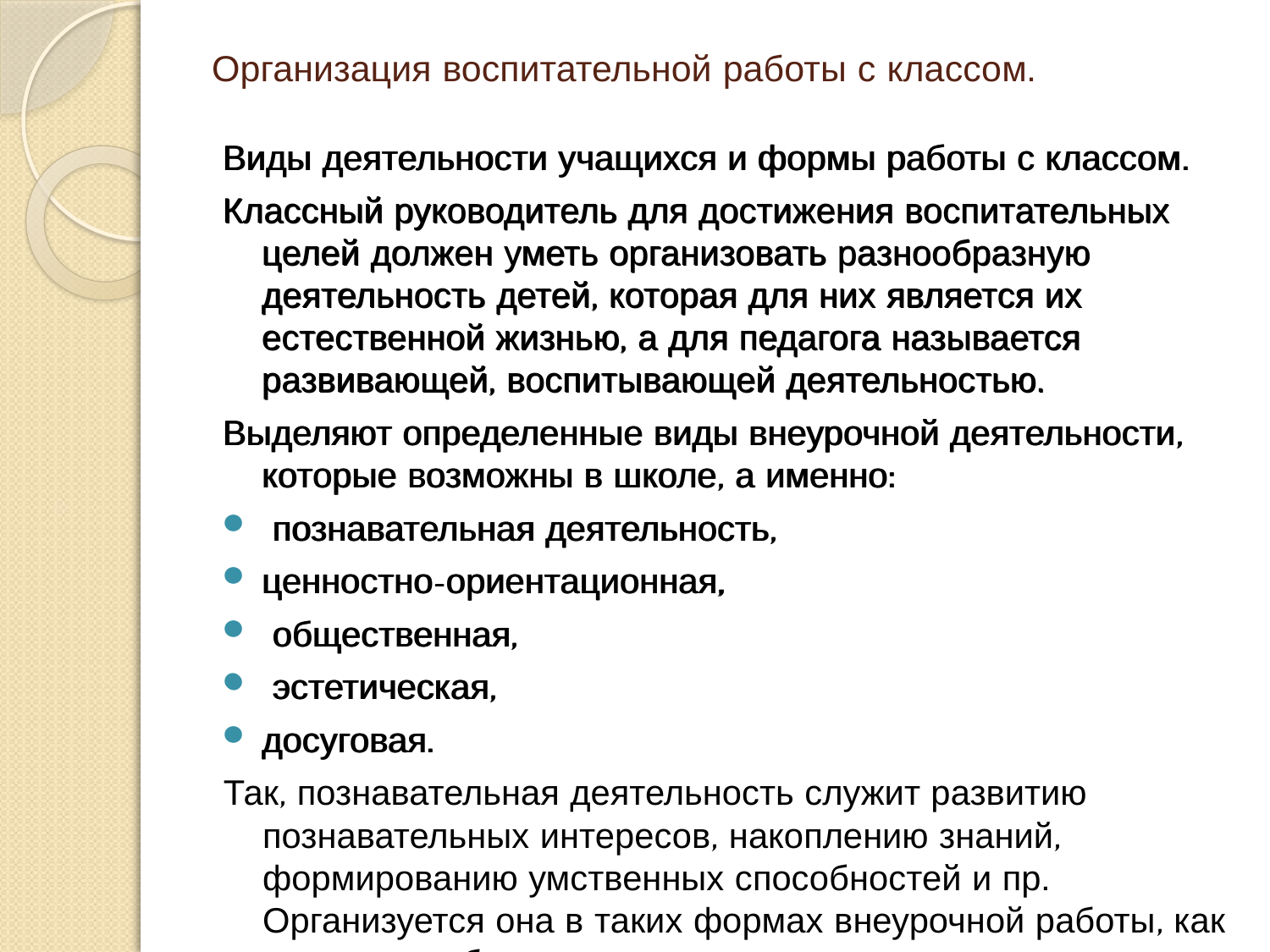

# Организация воспитательной работы с классом.
Виды деятельности учащихся и формы работы с классом.
Классный руководитель для достижения воспитательных целей должен уметь организовать разнообразную деятельность детей, которая для них является их естественной жизнью, а для педагога называется развивающей, воспитывающей деятельностью.
Выделяют определенные виды внеурочной деятельности, которые возможны в школе, а именно:
 познавательная деятельность,
ценностно-ориентационная,
 общественная,
 эстетическая,
досуговая.

Виды деятельности учащихся и формы работы с классом.
Классный руководитель для достижения воспитательных целей должен уметь организовать разнообразную деятельность детей, которая для них является их естественной жизнью, а для педагога называется развивающей, воспитывающей деятельностью.
Выделяют определенные виды внеурочной деятельности, которые возможны в школе, а именно:
 познавательная деятельность,
ценностно-ориентационная,
 общественная,
 эстетическая,
досуговая.
Так, познавательная деятельность служит развитию познавательных интересов, накоплению знаний, формированию умственных способностей и пр. Организуется она в таких формах внеурочной работы, как экскурсия, обзоры литературы, олимпиады, конкурсы, лектории и т.д.